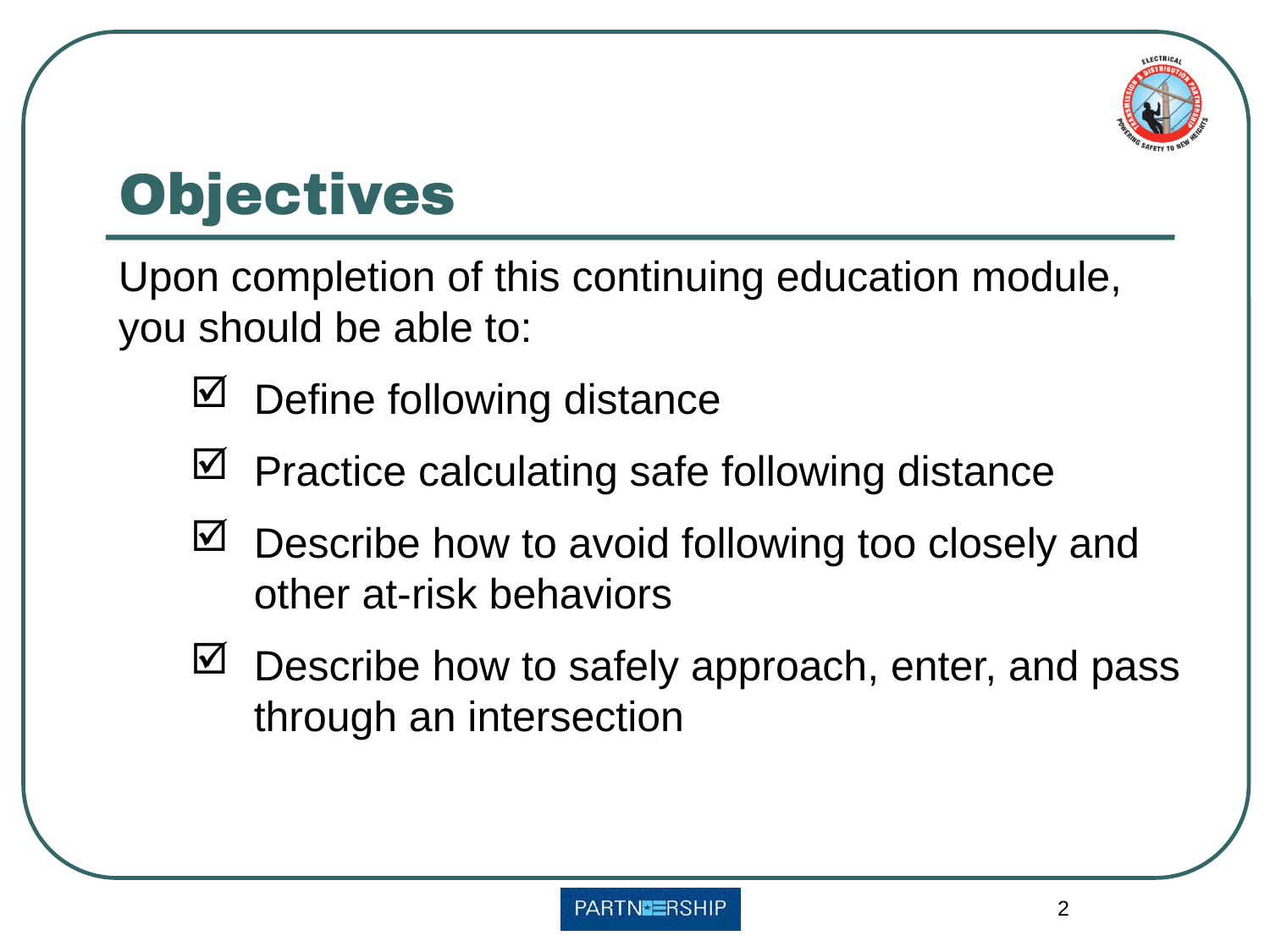

# Objectives
Upon completion of this continuing education module, you should be able to:
Define following distance
Practice calculating safe following distance
Describe how to avoid following too closely and other at-risk behaviors
Describe how to safely approach, enter, and pass through an intersection

2